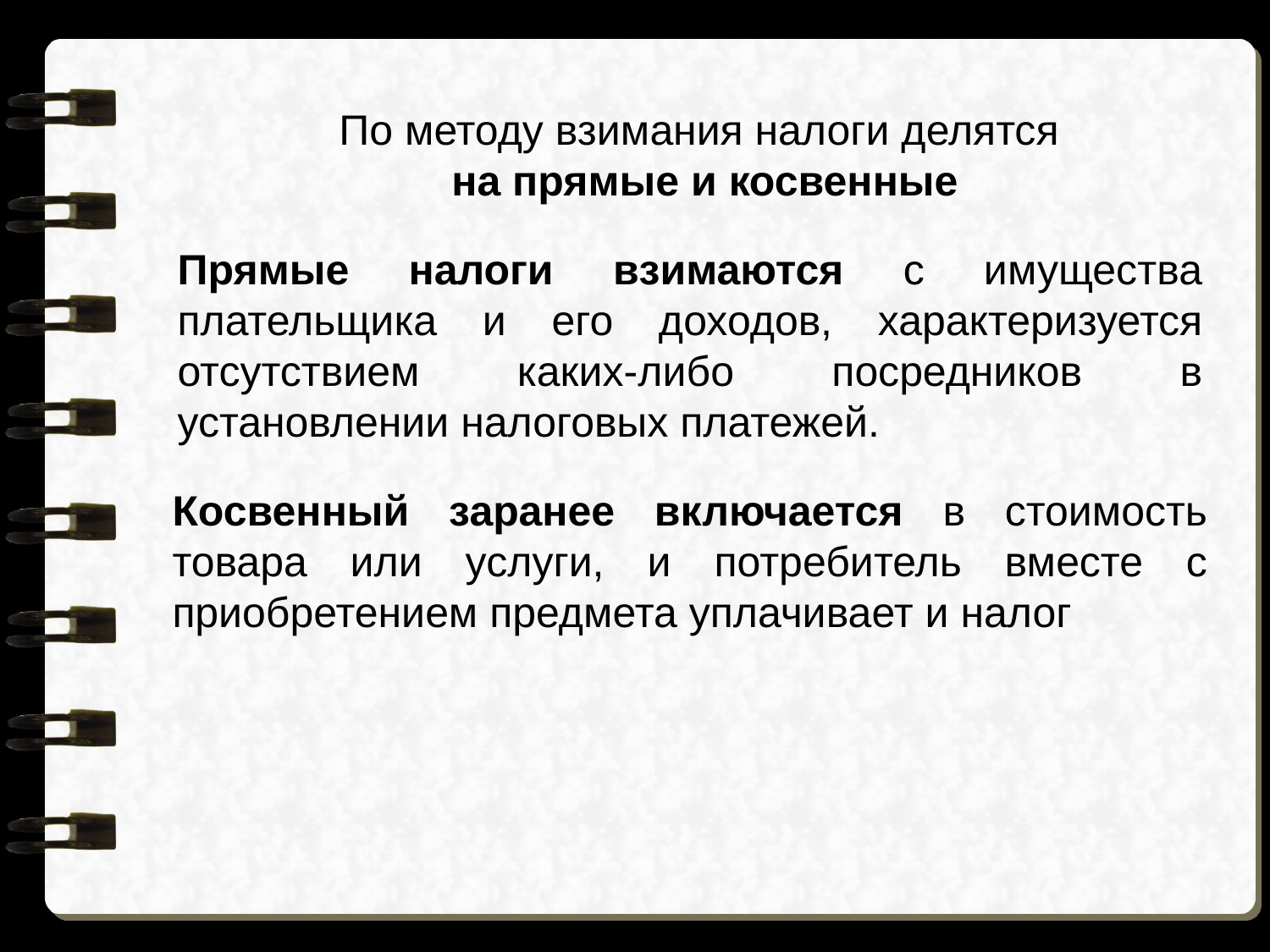

По методу взимания налоги делятся
на прямые и косвенные
Прямые налоги взимаются с имущества плательщика и его доходов, характеризуется отсутствием каких-либо посредников в установлении налоговых платежей.
Косвенный заранее включается в стоимость товара или услуги, и потребитель вместе с приобретением предмета уплачивает и налог